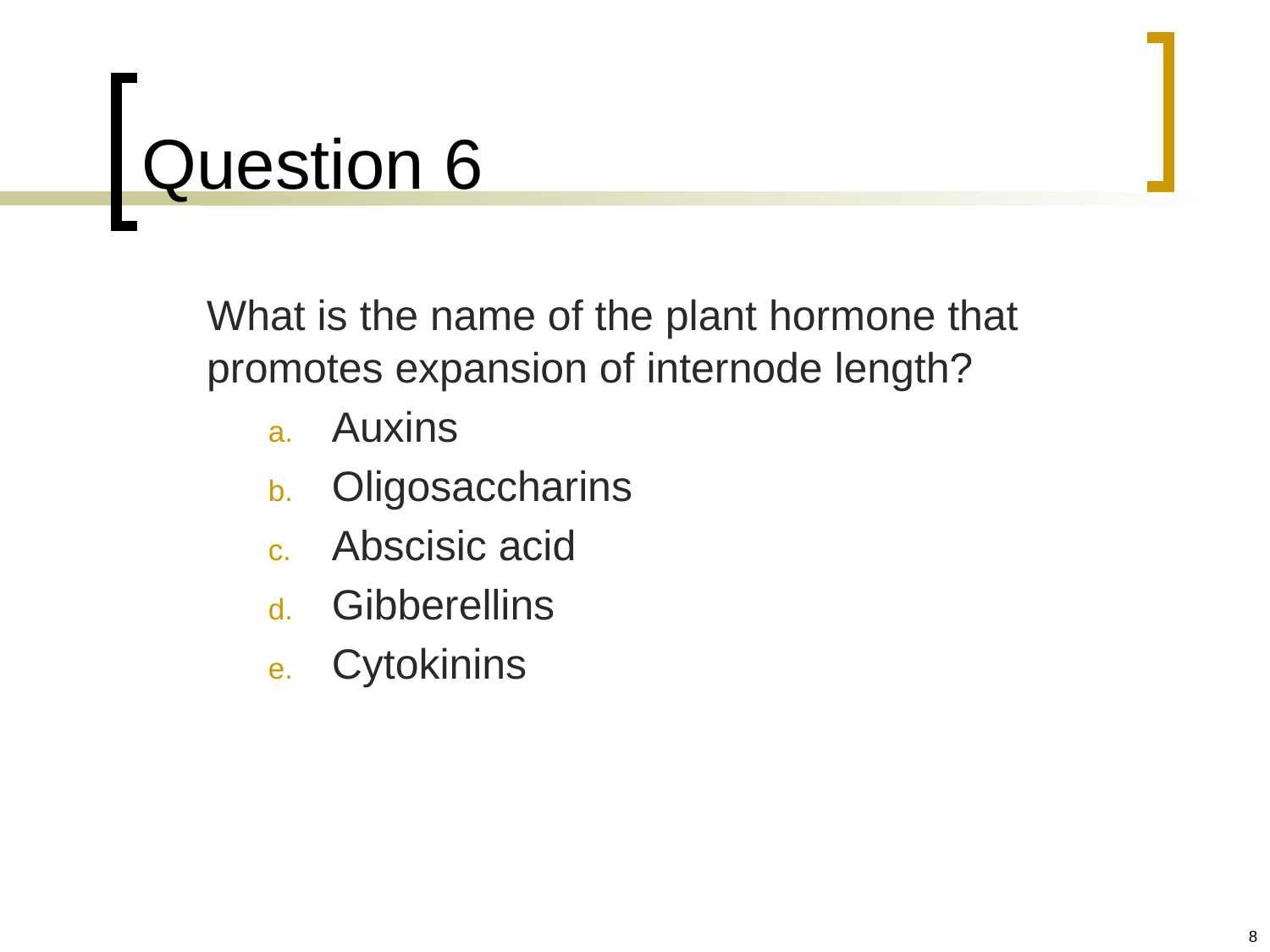

# Question 6
	What is the name of the plant hormone that promotes expansion of internode length?
Auxins
Oligosaccharins
Abscisic acid
Gibberellins
Cytokinins